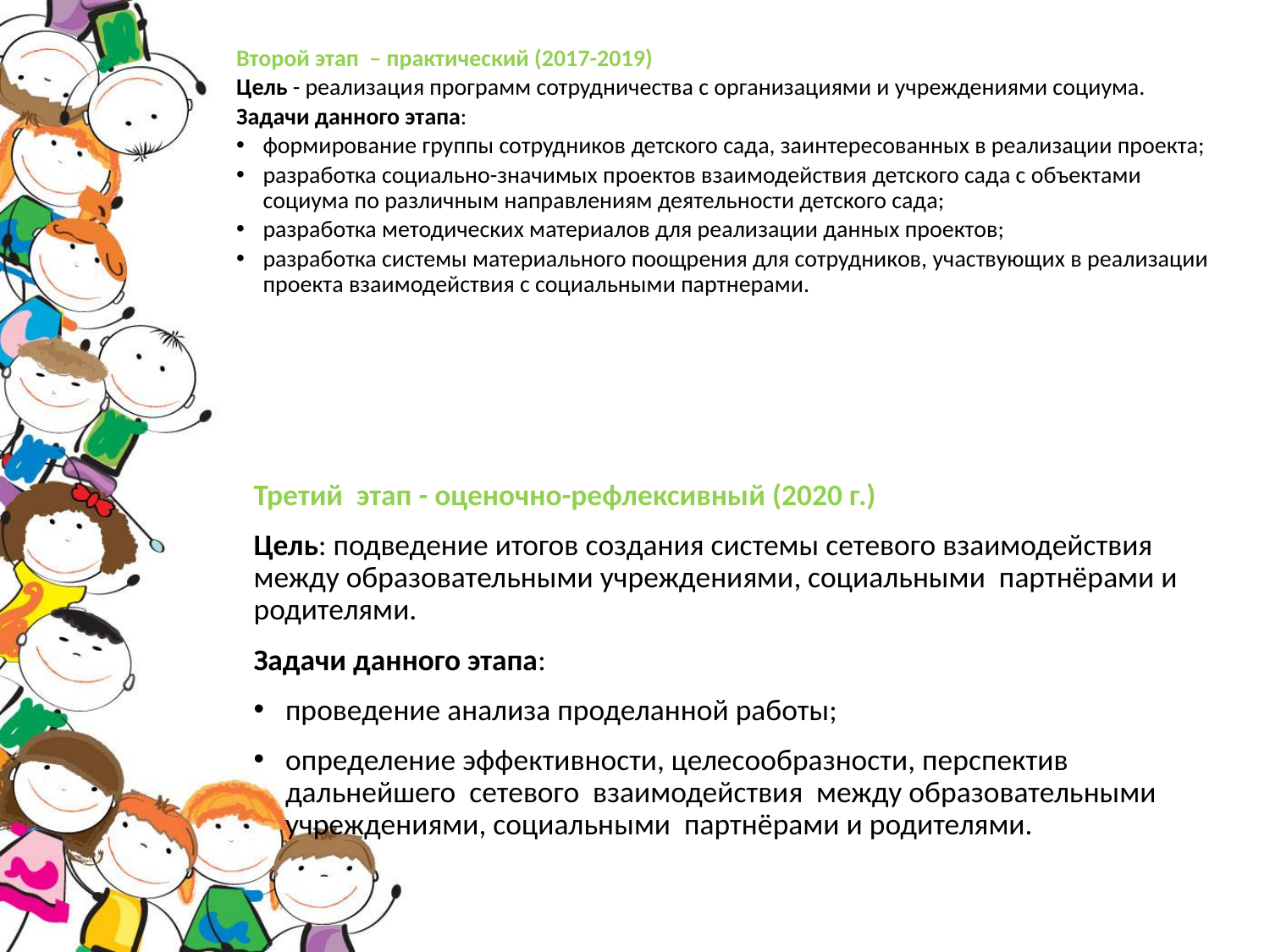

Второй этап  – практический (2017-2019)
Цель - реализация программ сотрудничества с организациями и учреждениями социума.
Задачи данного этапа:
формирование группы сотрудников детского сада, заинтересованных в реализации проекта;
разработка социально-значимых проектов взаимодействия детского сада с объектами социума по различным направлениям деятельности детского сада;
разработка методических материалов для реализации данных проектов;
разработка системы материального поощрения для сотрудников, участвующих в реализации проекта взаимодействия с социальными партнерами.

Третий  этап - оценочно-рефлексивный (2020 г.)
Цель: подведение итогов создания системы сетевого взаимодействия  между образовательными учреждениями, социальными  партнёрами и родителями.
Задачи данного этапа:
проведение анализа проделанной работы;
определение эффективности, целесообразности, перспектив дальнейшего  сетевого  взаимодействия  между образовательными учреждениями, социальными  партнёрами и родителями.